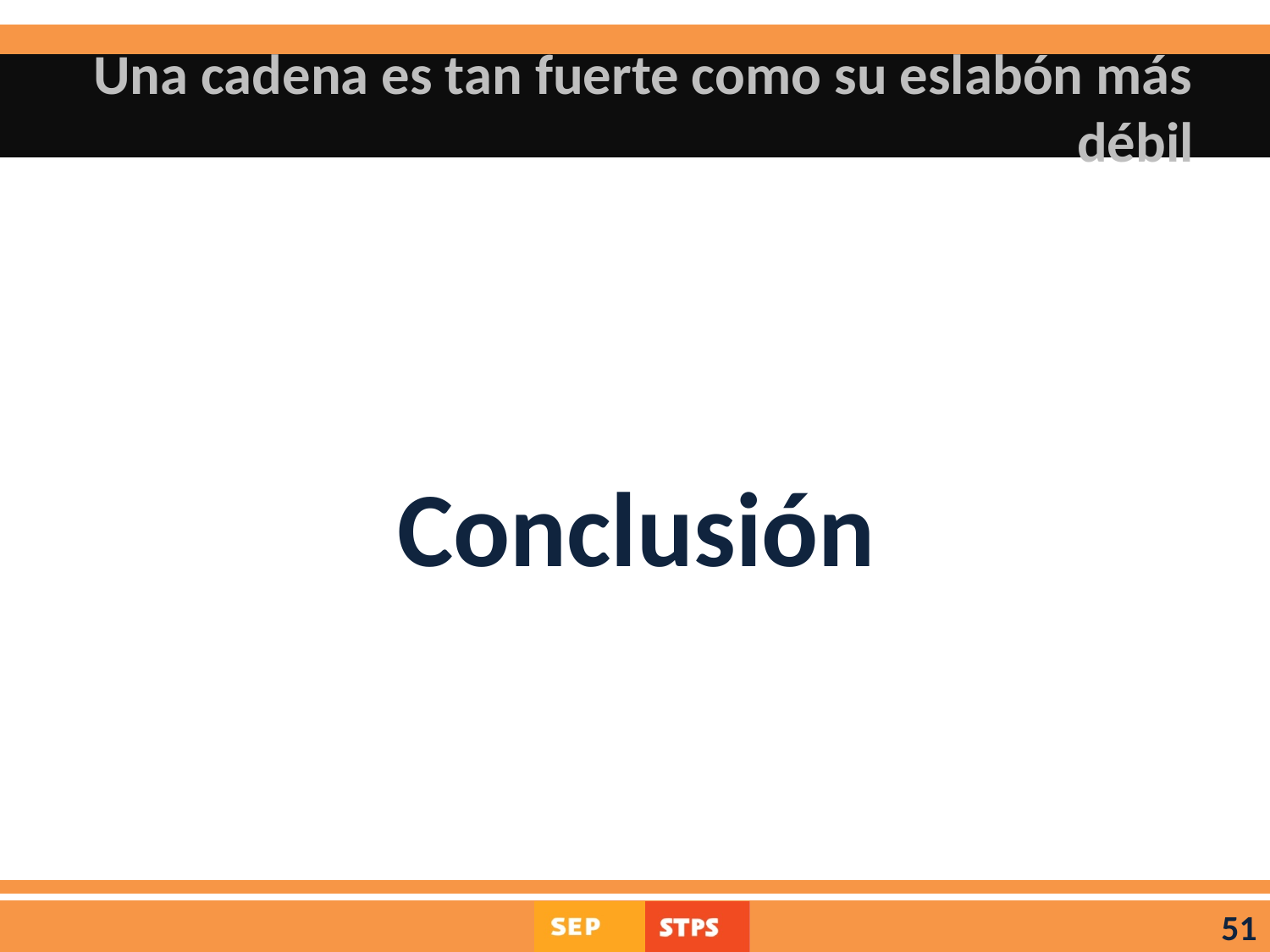

# Una cadena es tan fuerte como su eslabón más débil
Conclusión

51